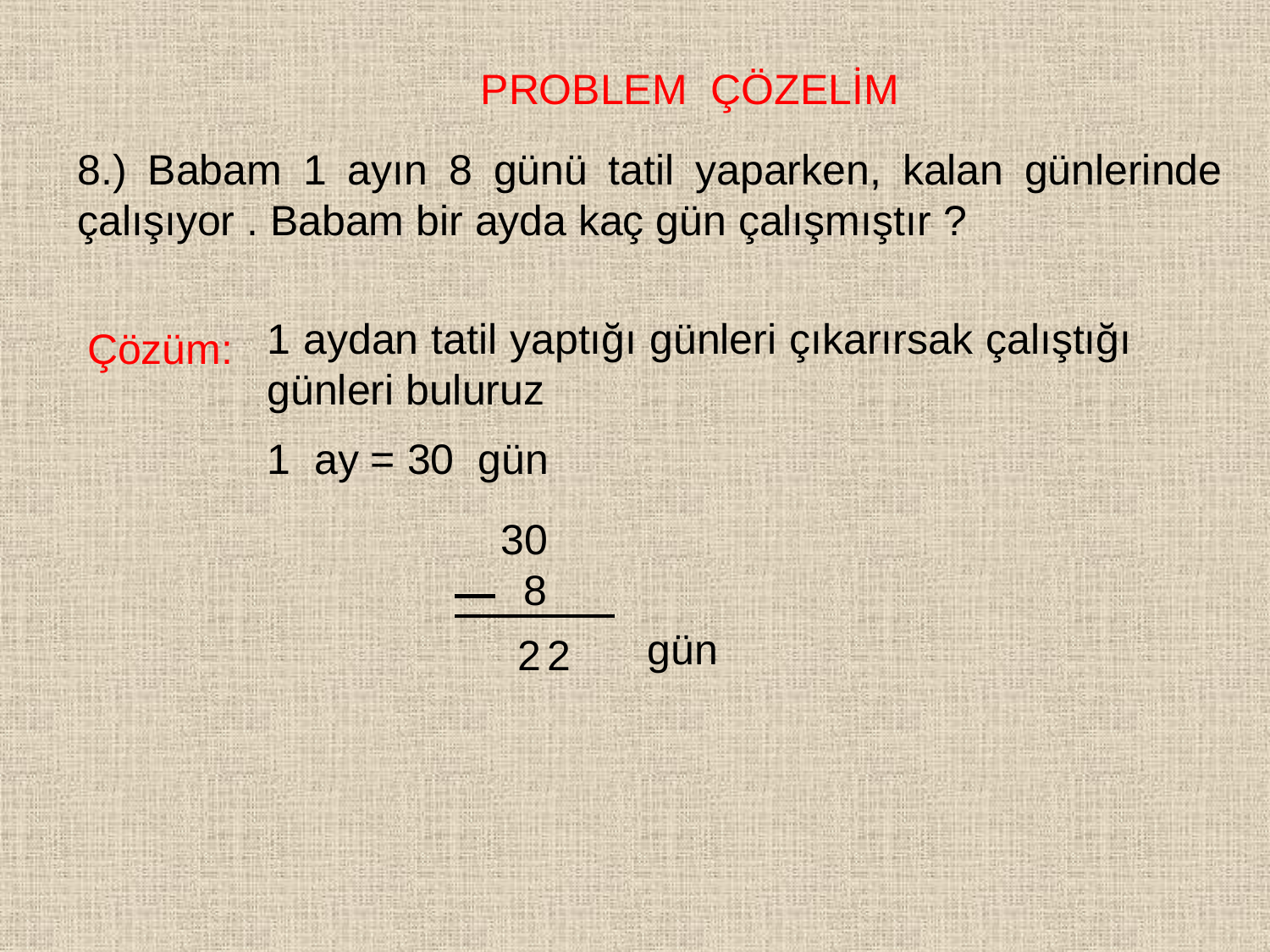

PROBLEM  ÇÖZELİM
8.) Babam 1 ayın 8 günü tatil yaparken, kalan günlerinde çalışıyor . Babam bir ayda kaç gün çalışmıştır ?
1 aydan tatil yaptığı günleri çıkarırsak çalıştığı günleri buluruz
Çözüm:
1  ay = 30  gün
     30
      8

gün
2
2